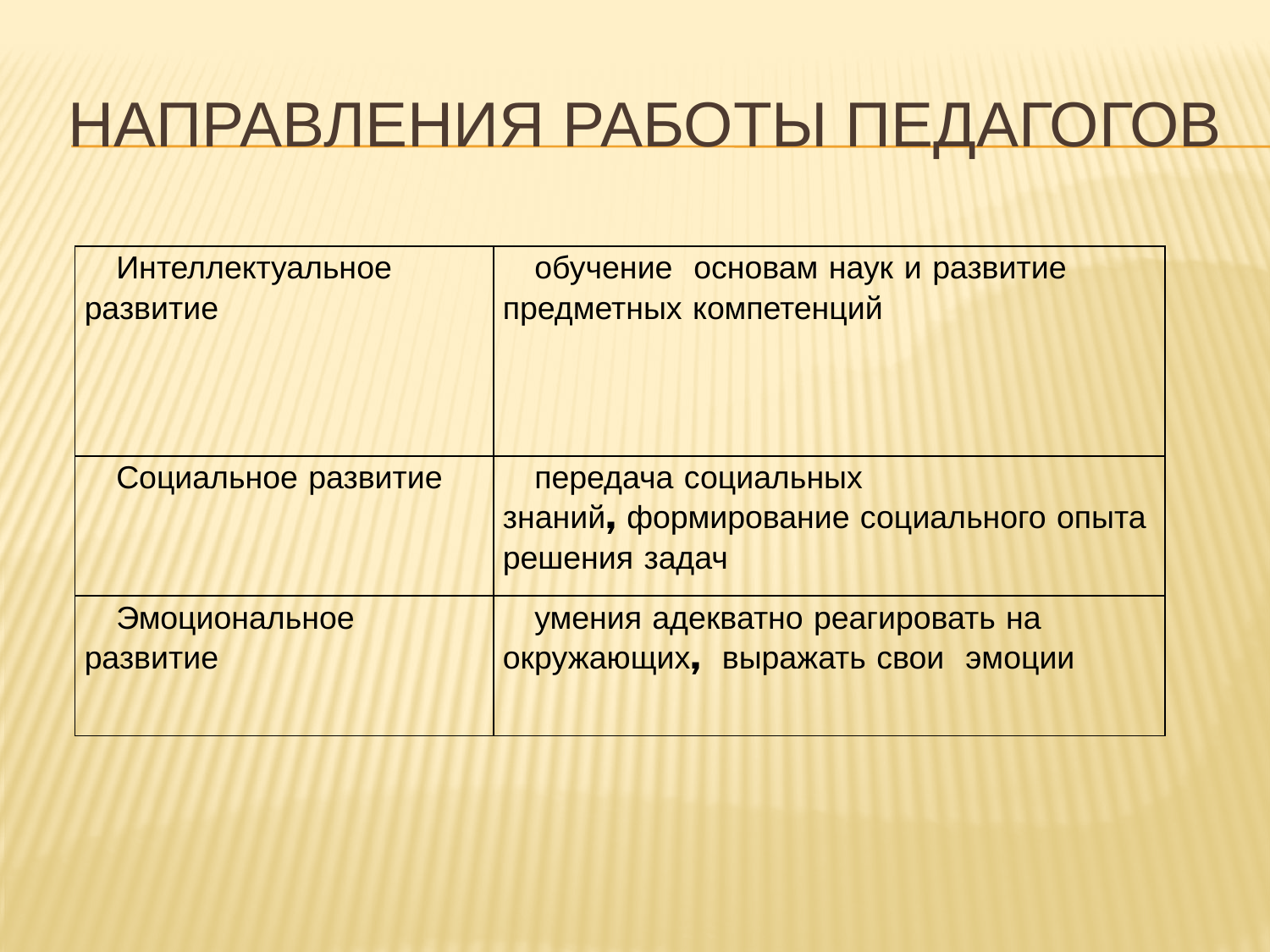

# направления работы педагогов
| Интеллектуальное развитие | обучение основам наук и развитие предметных компетенций |
| --- | --- |
| Социальное развитие | передача социальных знаний, формирование социального опыта решения задач |
| Эмоциональное развитие | умения адекватно реагировать на окружающих,  выражать свои  эмоции |